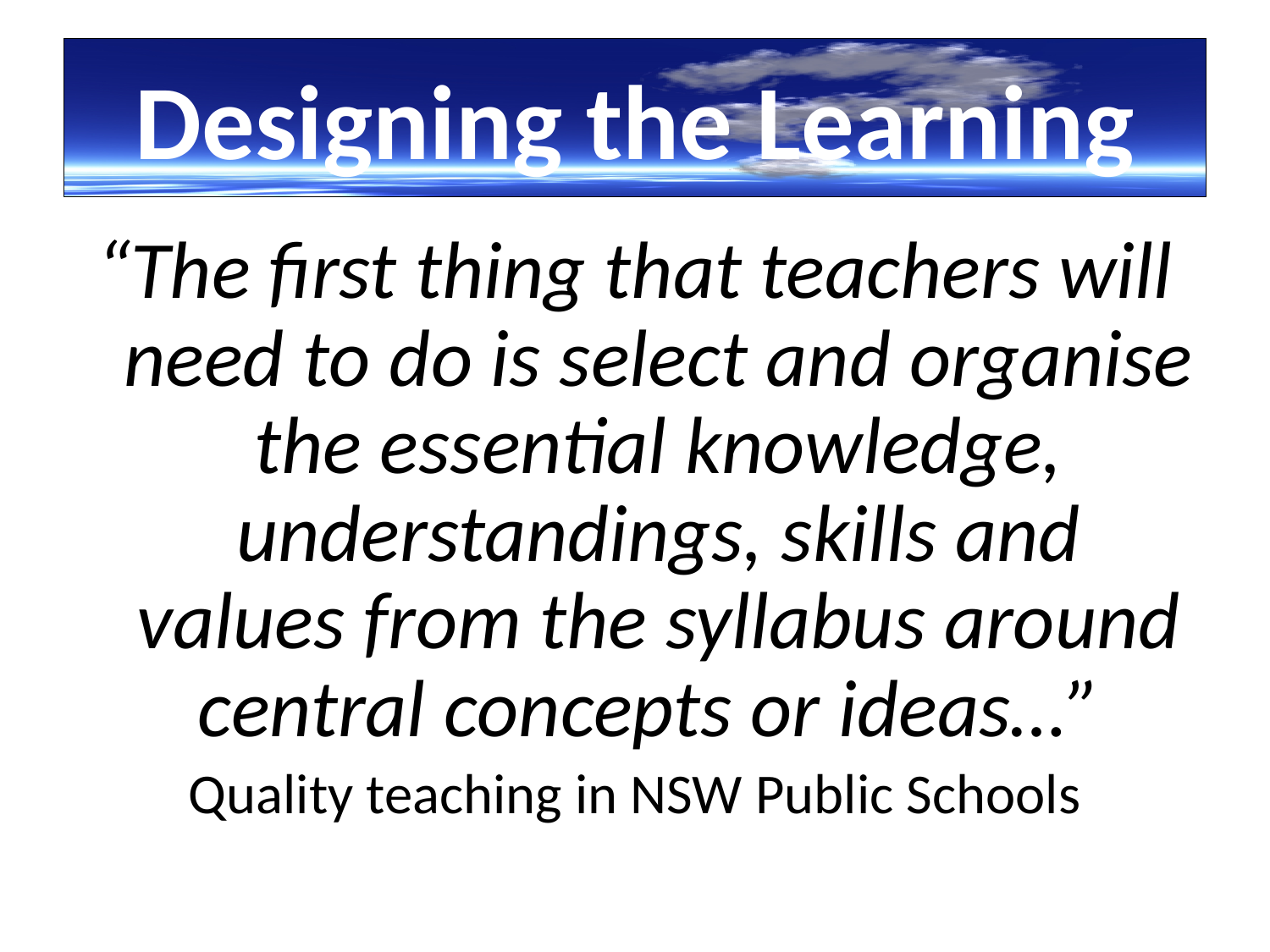

# Designing the Learning
“The first thing that teachers will need to do is select and organise the essential knowledge, understandings, skills and values from the syllabus around central concepts or ideas…”
Quality teaching in NSW Public Schools